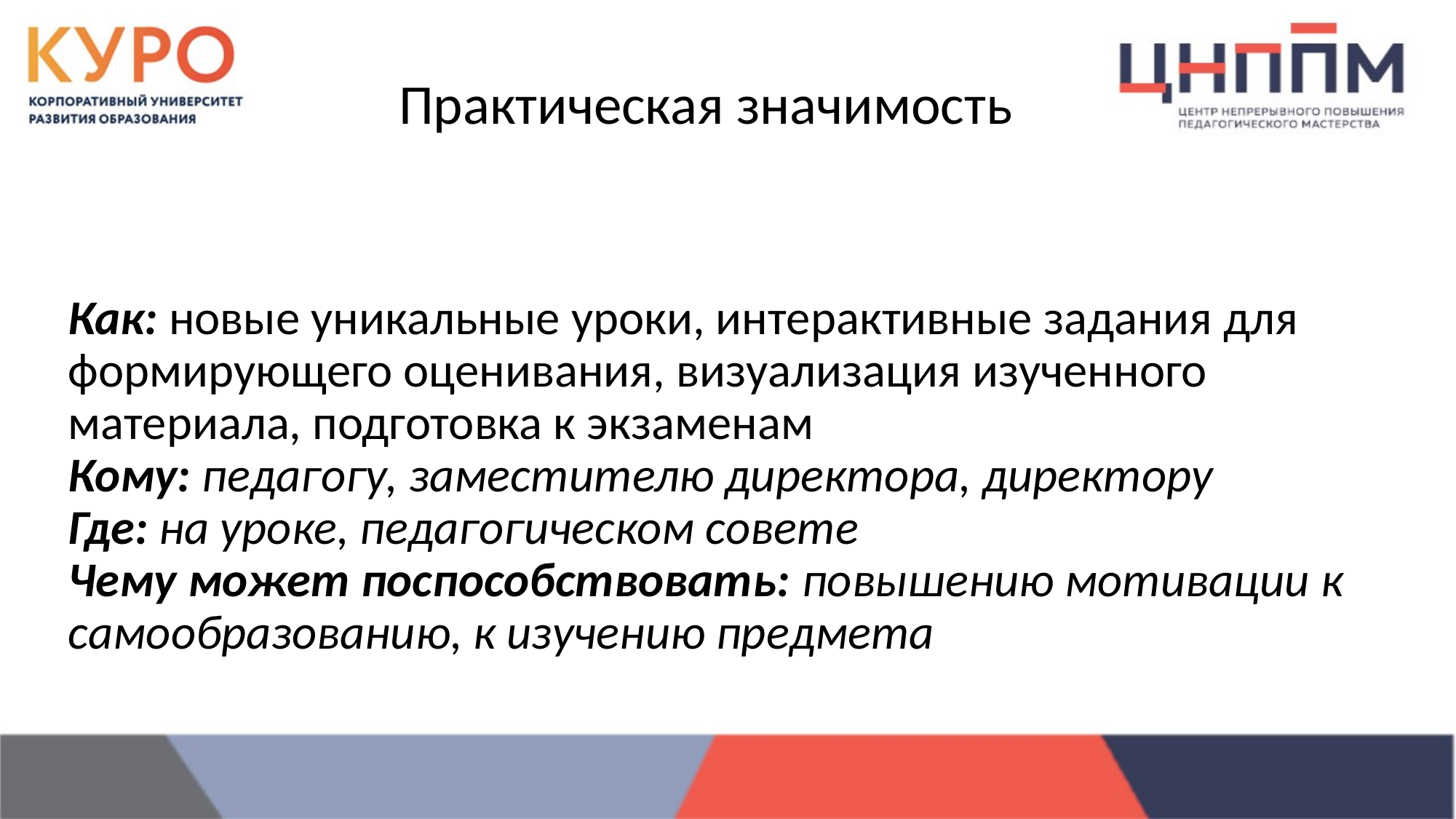

Практическая значимость

Как: новые уникальные уроки, интерактивные задания для формирующего оценивания, визуализация изученного материала, подготовка к экзаменам
Кому: педагогу, заместителю директора, директору
Где: на уроке, педагогическом совете
Чему может поспособствовать: повышению мотивации к самообразованию, к изучению предмета